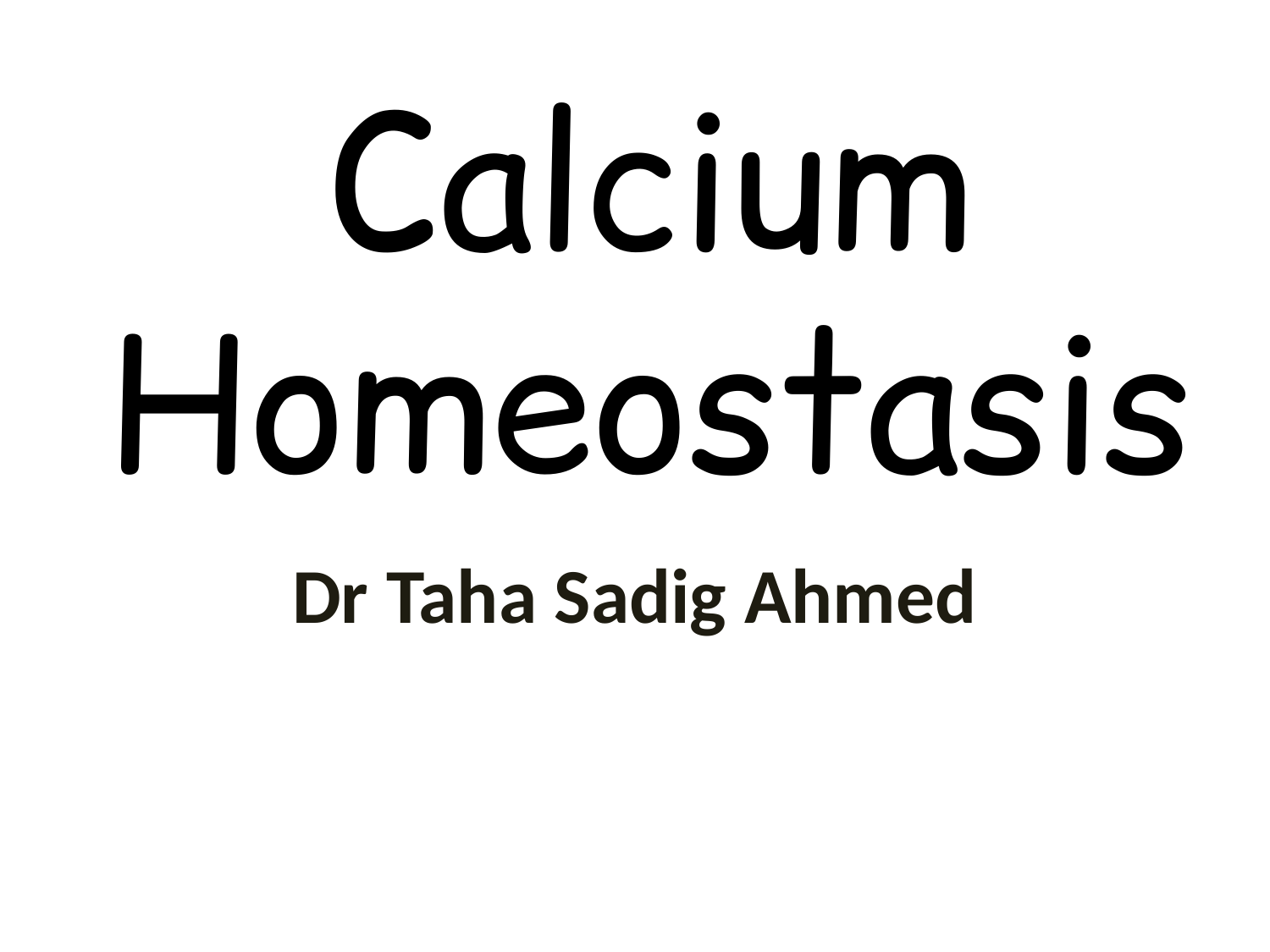

# Calcium Homeostasis
Dr Taha Sadig Ahmed